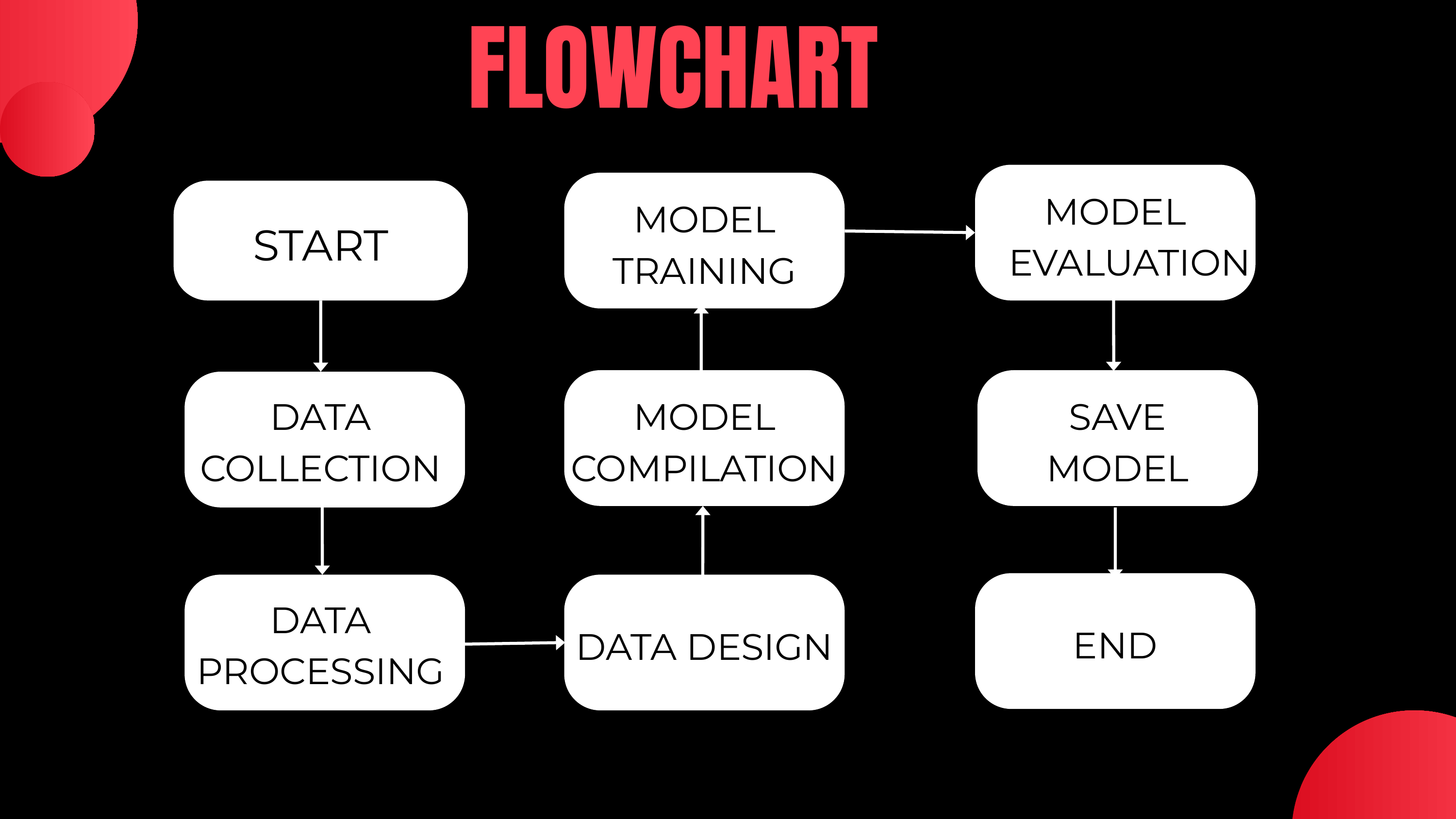

FLOWCHART

MODEL
       EVALUATION
MODEL
       TRAINING
START

DATA COLLECTION
MODEL COMPILATION
SAVE
       MODEL

DATA PROCESSING
END
DATA DESIGN